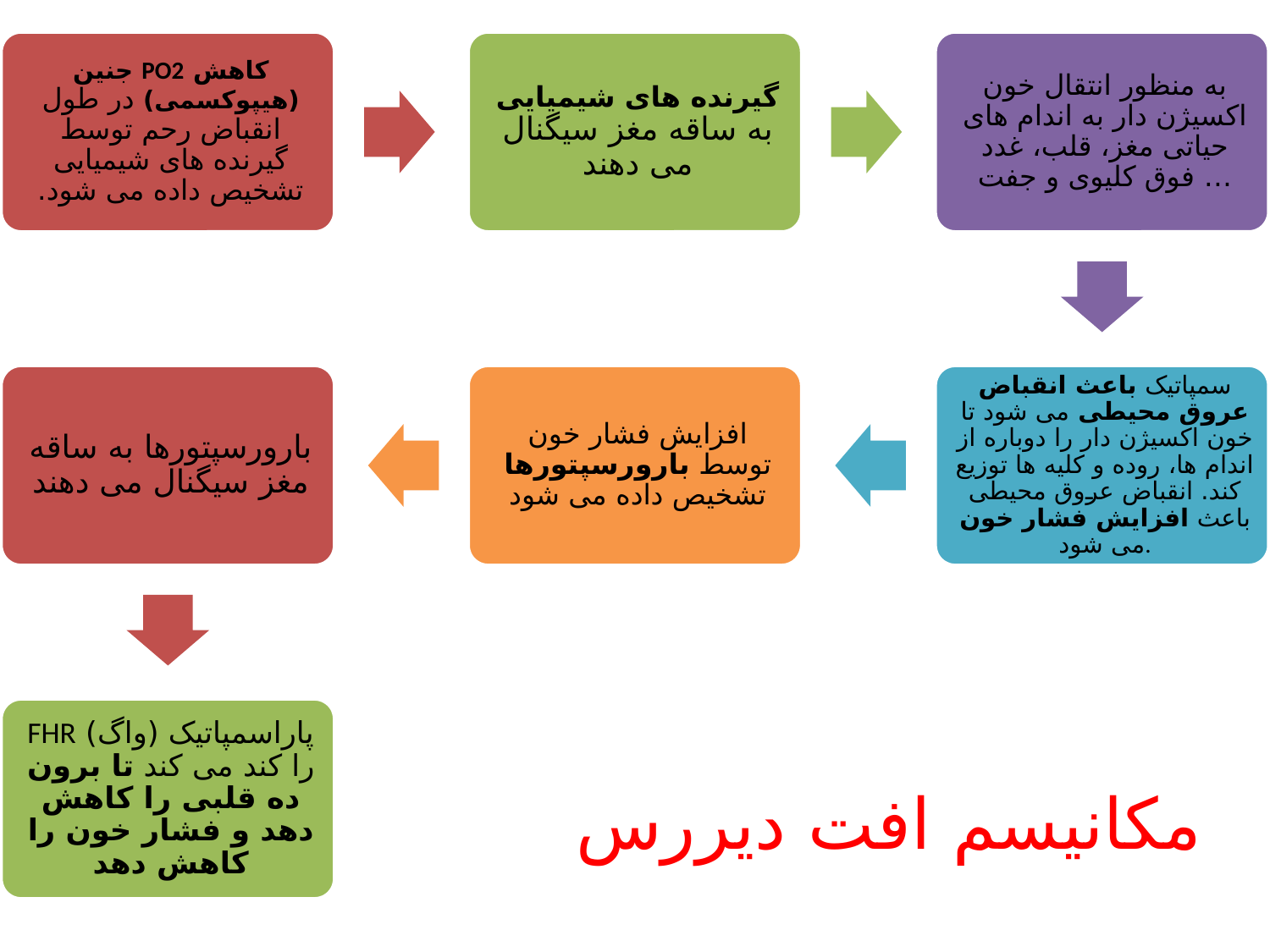

کاهش PO2 جنین (هیپوکسمی) در طول انقباض رحم توسط گیرنده های شیمیایی تشخیص داده می شود.

گیرنده های شیمیایی به ساقه مغز سیگنال می دهند

به منظور انتقال خون اکسیژن دار به اندام های حیاتی مغز، قلب، غدد فوق کلیوی و جفت …

سمپاتیک باعث انقباض عروق محیطی می شود تا خون اکسیژن دار را دوباره از اندام ها، روده و کلیه ها توزیع کند. انقباض عروق محیطی باعث افزایش فشار خون می شود.

افزایش فشار خون توسط بارورسپتورها تشخیص داده می شود

بارورسپتورها به ساقه مغز سیگنال می دهند

پاراسمپاتیک (واگ) FHR را کند می کند تا برون ده قلبی را کاهش دهد و فشار خون را کاهش دهد
مکانیسم افت دیررس